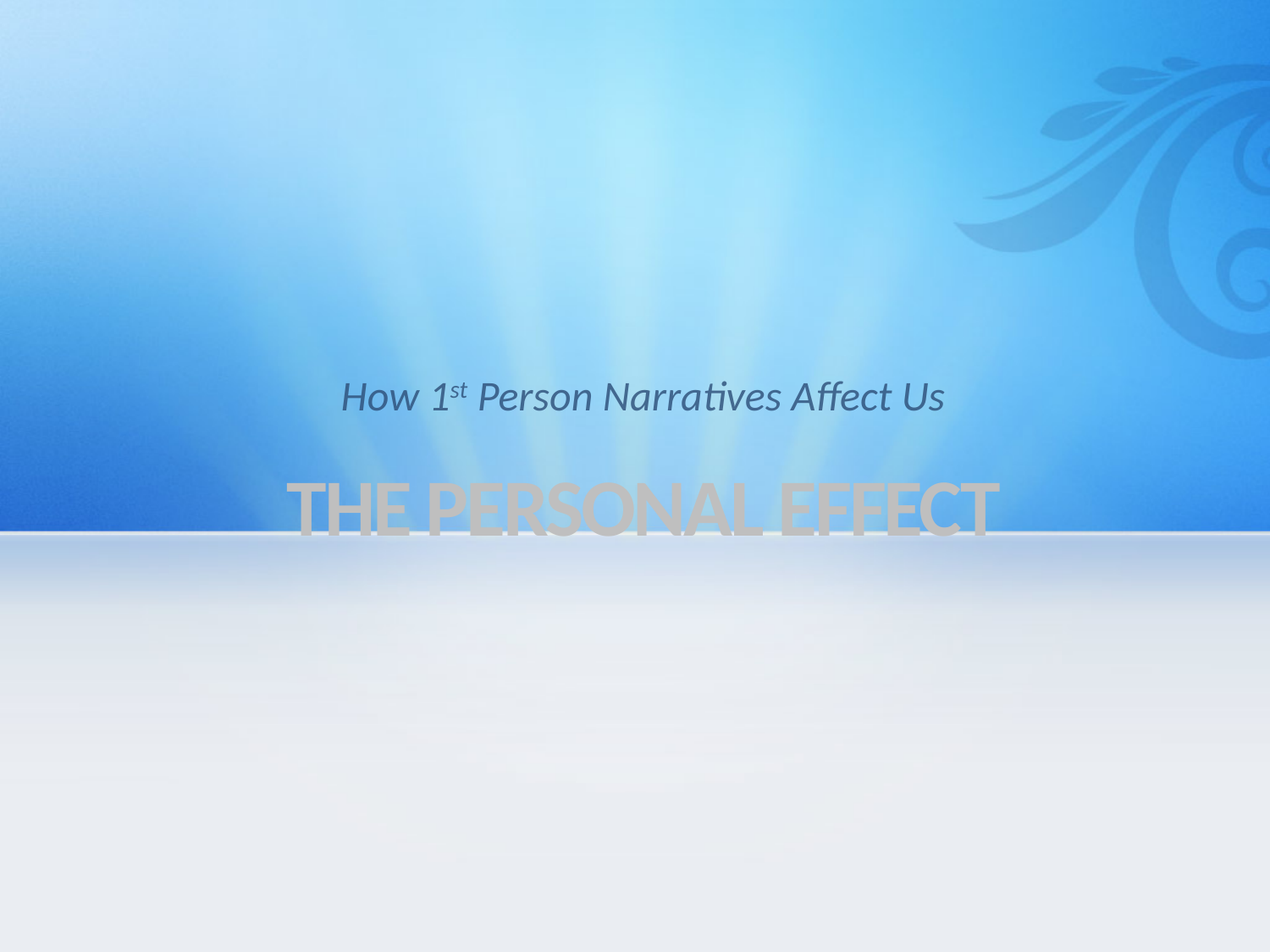

How 1st Person Narratives Affect Us
# THE PERSONAL EFFECT